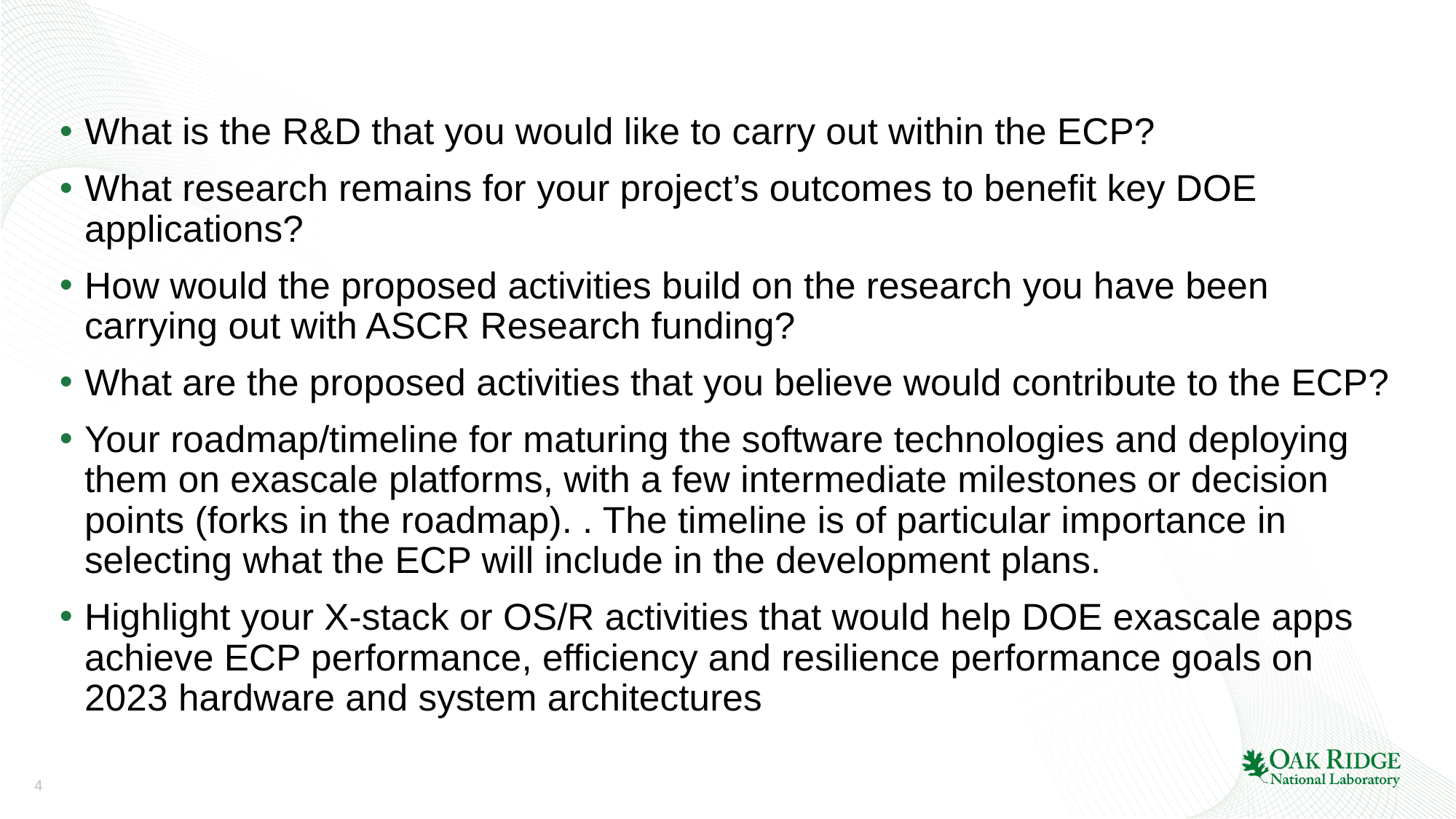

#
What is the R&D that you would like to carry out within the ECP?
What research remains for your project’s outcomes to benefit key DOE applications?
How would the proposed activities build on the research you have been carrying out with ASCR Research funding?
What are the proposed activities that you believe would contribute to the ECP?
Your roadmap/timeline for maturing the software technologies and deploying them on exascale platforms, with a few intermediate milestones or decision points (forks in the roadmap). . The timeline is of particular importance in selecting what the ECP will include in the development plans.
Highlight your X-stack or OS/R activities that would help DOE exascale apps achieve ECP performance, efficiency and resilience performance goals on 2023 hardware and system architectures